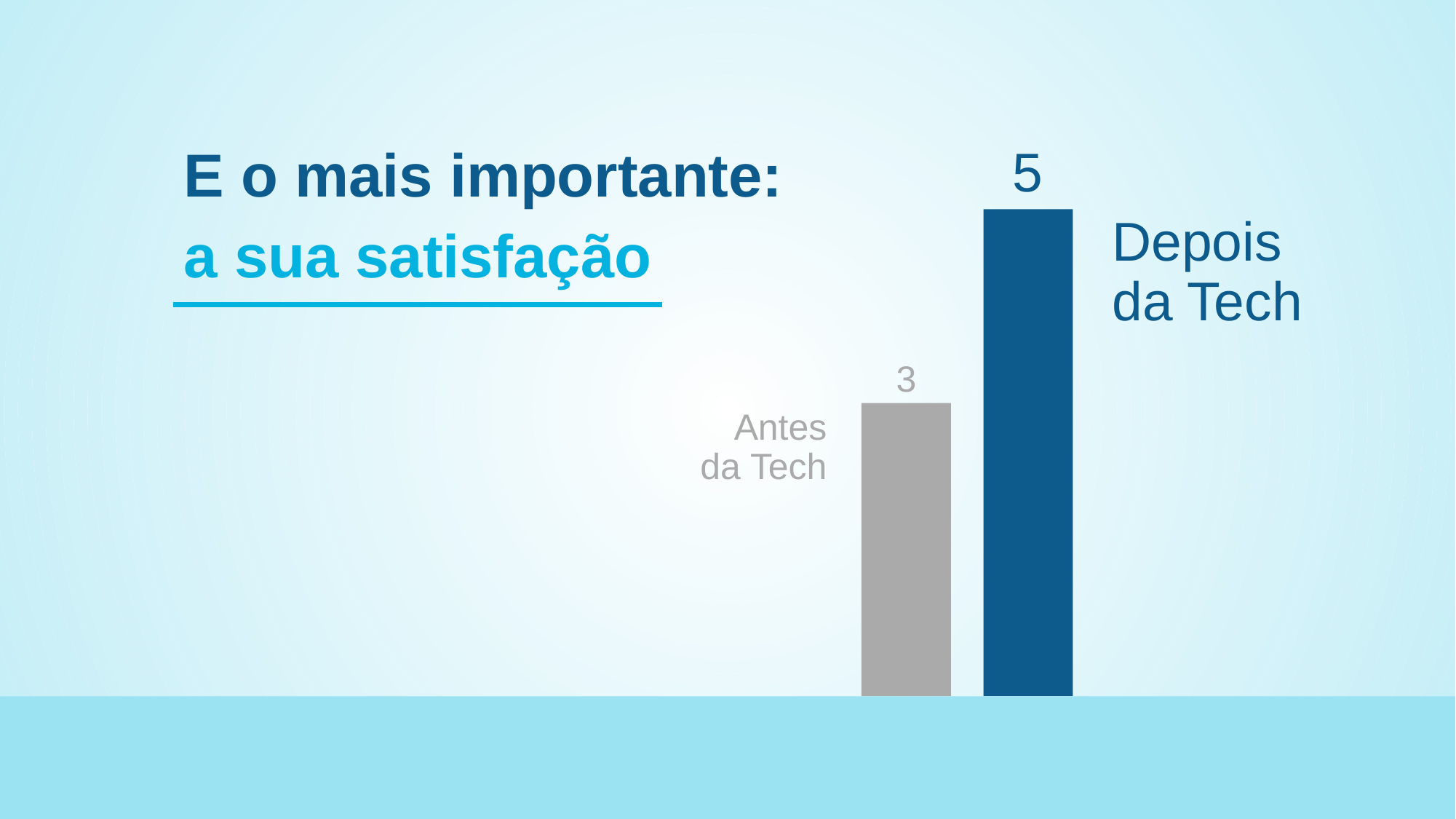

E o mais importante:
a sua satisfação
5

Depois da Tech
3

Antes da Tech